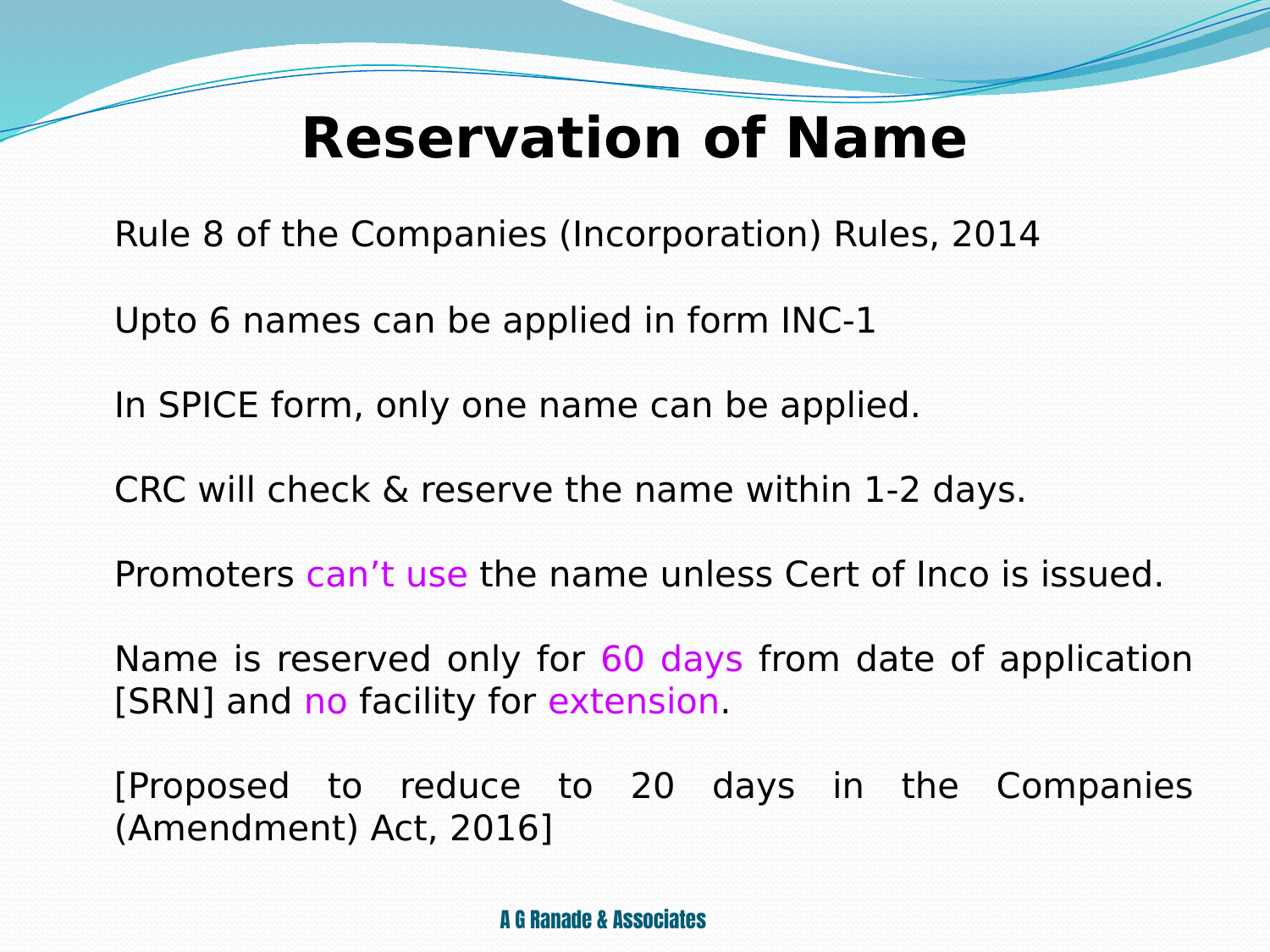

# Reservation of Name
	Rule 8 of the Companies (Incorporation) Rules, 2014

	Upto 6 names can be applied in form INC-1

	In SPICE form, only one name can be applied.

	CRC will check & reserve the name within 1-2 days.

	Promoters can’t use the name unless Cert of Inco is issued.

	Name is reserved only for 60 days from date of application [SRN] and no facility for extension.

	[Proposed to reduce to 20 days in the Companies (Amendment) Act, 2016]
A G Ranade & Associates